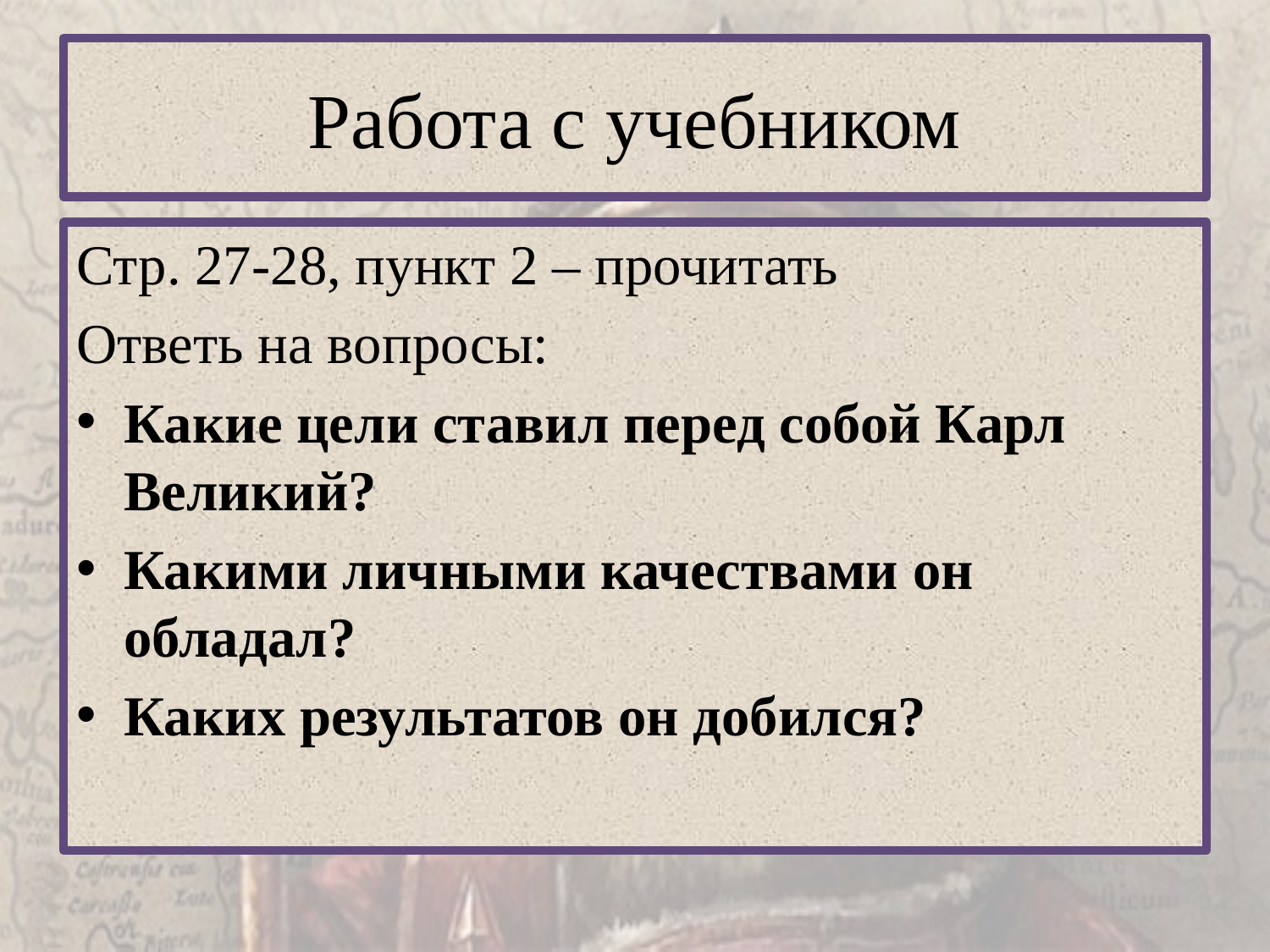

# Работа с учебником
Стр. 27-28, пункт 2 – прочитать
Ответь на вопросы:
Какие цели ставил перед собой Карл Великий?
Какими личными качествами он обладал?
Каких результатов он добился?